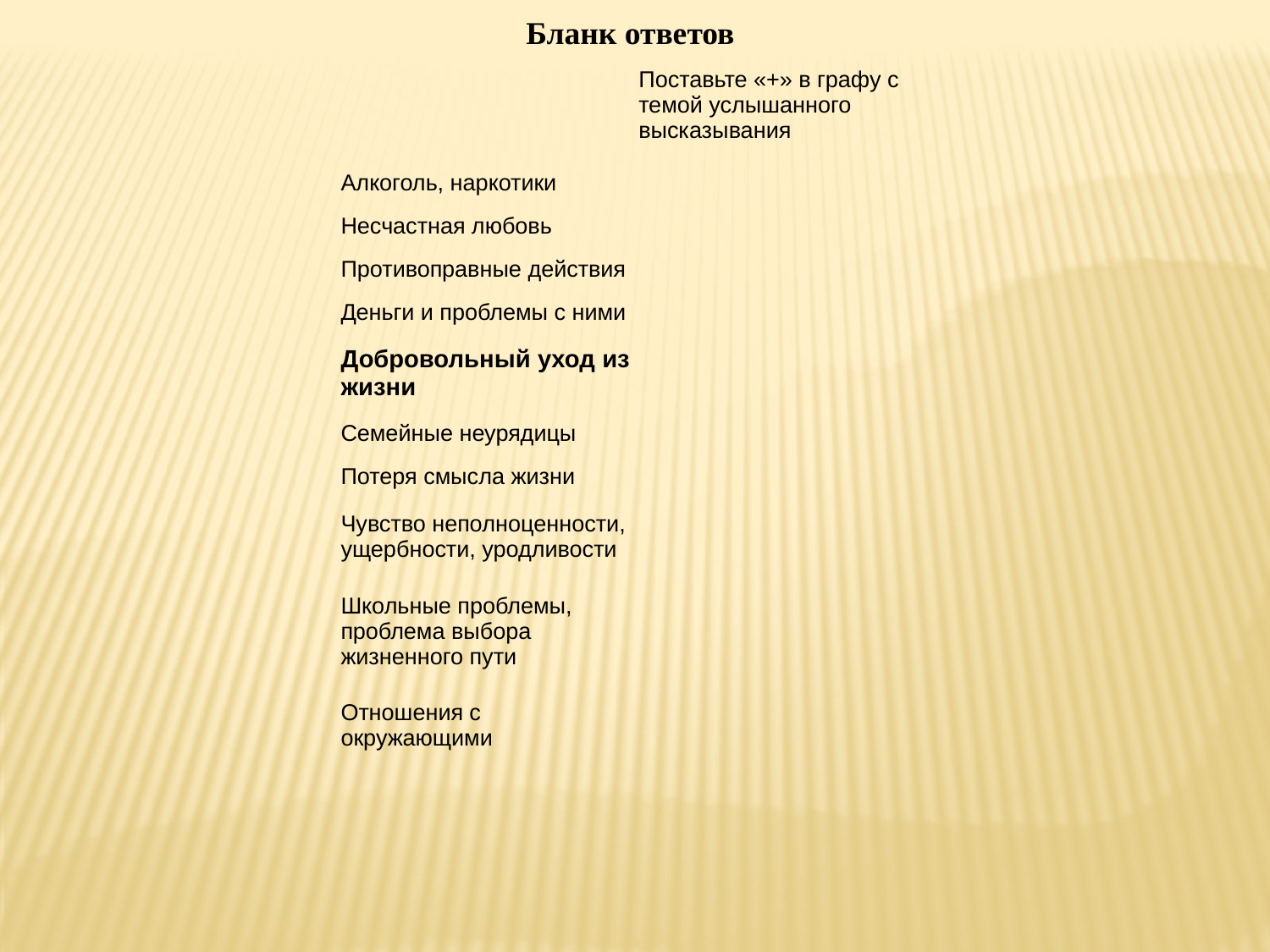

Бланк ответов
|  | Поставьте «+» в графу с темой услышанного высказывания |
| --- | --- |
| Алкоголь, наркотики |  |
| Несчастная любовь |  |
| Противоправные действия |  |
| Деньги и проблемы с ними |  |
| Добровольный уход из жизни |  |
| Семейные неурядицы |  |
| Потеря смысла жизни |  |
| Чувство неполноценности, ущербности, уродливости |  |
| Школьные проблемы, проблема выбора жизненного пути |  |
| Отношения с окружающими |  |